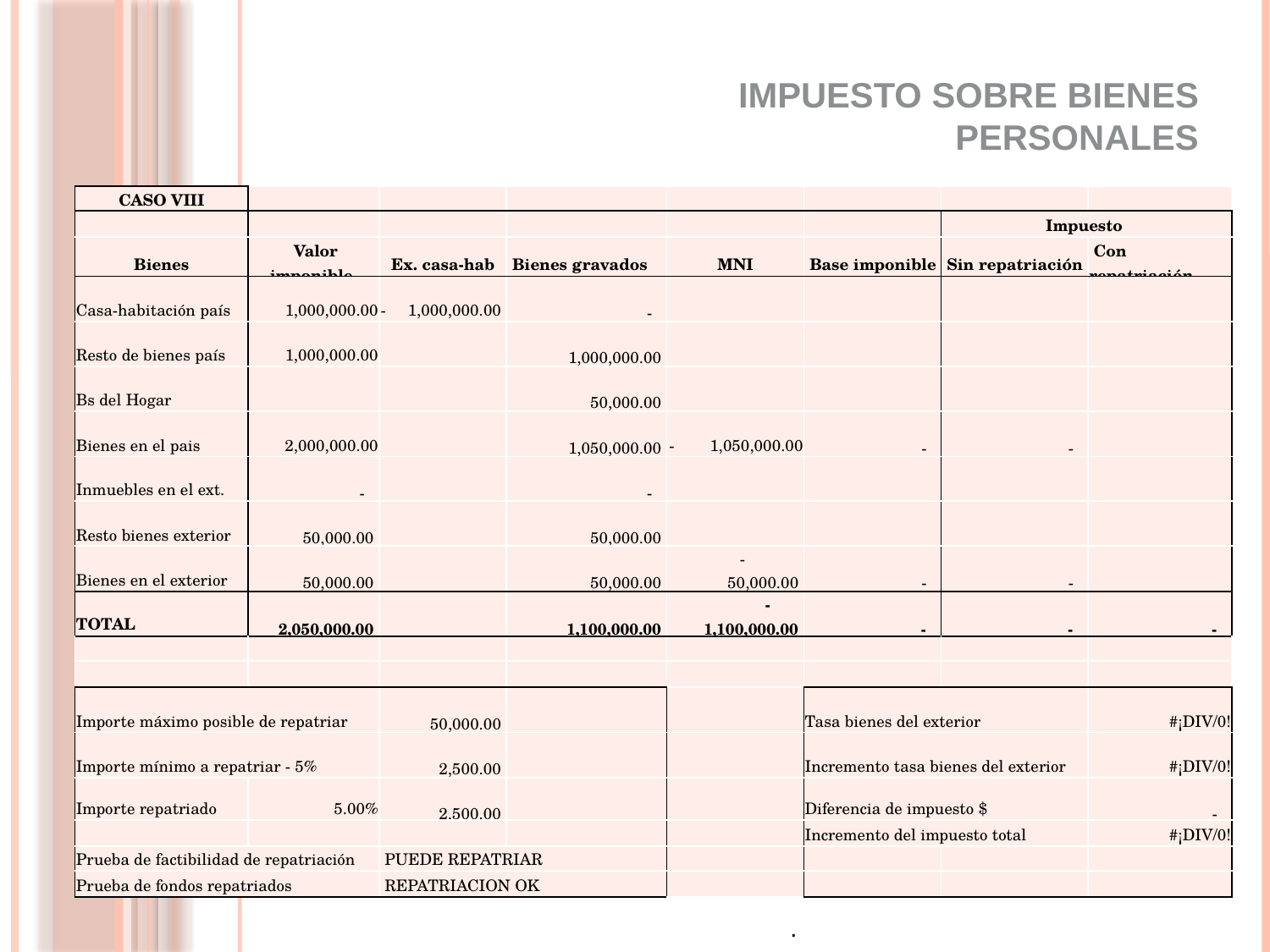

IMPUESTO SOBRE BIENES PERSONALES
| CASO VIII |  |  |  |  |  |  |  |
| --- | --- | --- | --- | --- | --- | --- | --- |
|  |  |  |  |  |  | Impuesto |  |
| Bienes | Valor imponible | Ex. casa-hab | Bienes gravados | MNI | Base imponible | Sin repatriación | Con repatriación |
| Casa-habitación país | 1,000,000.00 | - 1,000,000.00 | - |  |  |  |  |
| Resto de bienes país | 1,000,000.00 |  | 1,000,000.00 |  |  |  |  |
| Bs del Hogar |  |  | 50,000.00 |  |  |  |  |
| Bienes en el pais | 2,000,000.00 |  | 1,050,000.00 | - 1,050,000.00 | - | - |  |
| Inmuebles en el ext. | - |  | - |  |  |  |  |
| Resto bienes exterior | 50,000.00 |  | 50,000.00 |  |  |  |  |
| Bienes en el exterior | 50,000.00 |  | 50,000.00 | - 50,000.00 | - | - |  |
| TOTAL | 2,050,000.00 |  | 1,100,000.00 | - 1,100,000.00 | - | - | - |
|  |  |  |  |  |  |  |  |
|  |  |  |  |  |  |  |  |
| Importe máximo posible de repatriar |  | 50,000.00 |  |  | Tasa bienes del exterior |  | #¡DIV/0! |
| Importe mínimo a repatriar - 5% |  | 2,500.00 |  |  | Incremento tasa bienes del exterior |  | #¡DIV/0! |
| Importe repatriado | 5.00% | 2,500.00 |  |  | Diferencia de impuesto $ |  | - |
|  |  |  |  |  | Incremento del impuesto total |  | #¡DIV/0! |
| Prueba de factibilidad de repatriación |  | PUEDE REPATRIAR |  |  |  |  |  |
| Prueba de fondos repatriados |  | REPATRIACION OK |  |  |  |  |  |
31
.